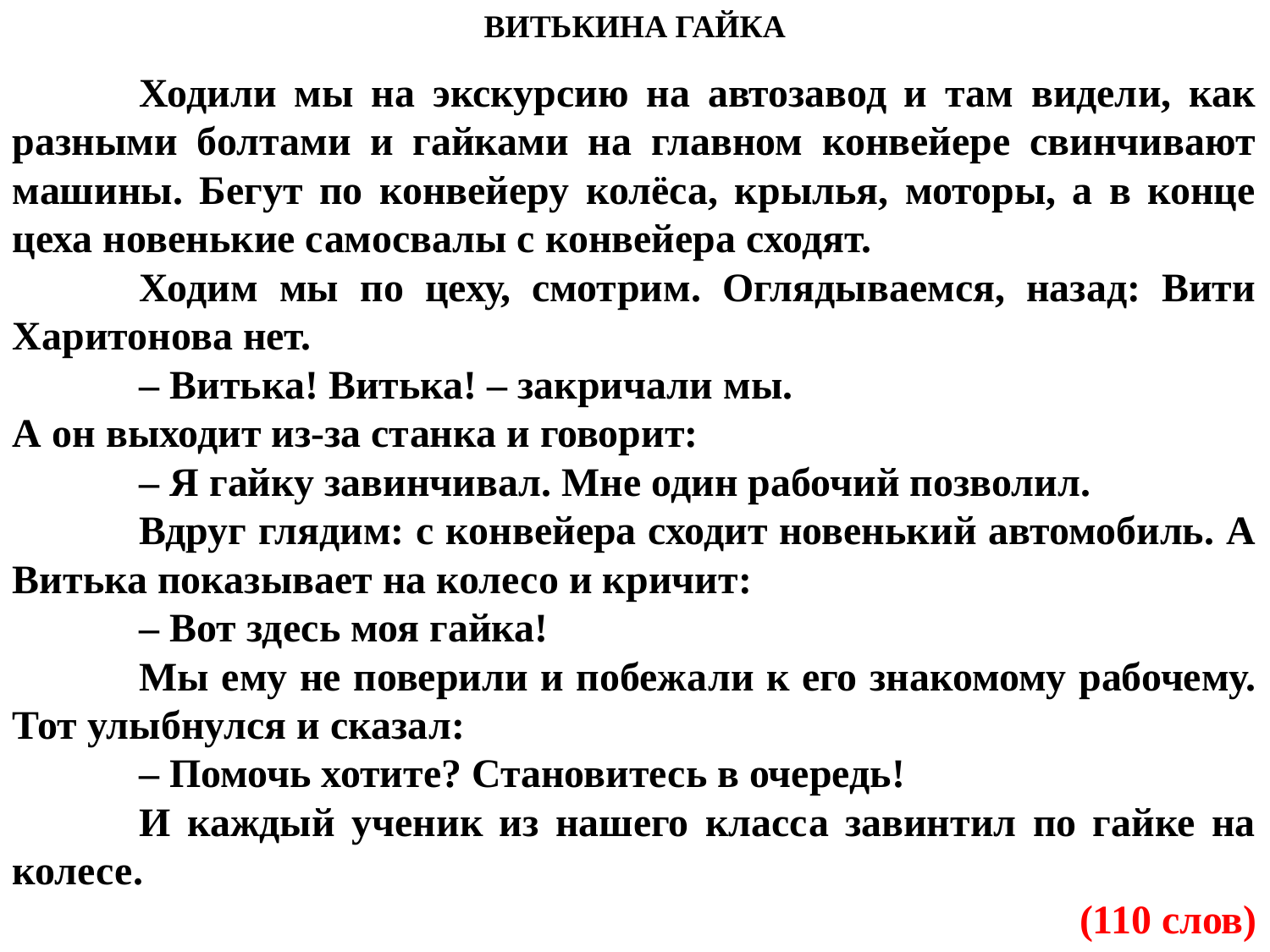

ВИТЬКИНА ГАЙКА

	Ходили мы на экскурсию на автозавод и там видели, как разными болтами и гайками на главном конвейере свинчивают машины. Бегут по конвейеру колёса, крылья, моторы, а в конце цеха новенькие самосвалы с конвейера сходят.
	Ходим мы по цеху, смотрим. Оглядываемся, назад: Вити Харитонова нет.
	– Витька! Витька! – закричали мы.
А он выходит из-за станка и говорит:
	– Я гайку завинчивал. Мне один рабочий позволил.
	Вдруг глядим: с конвейера сходит новенький автомобиль. А Витька показывает на колесо и кричит:
	– Вот здесь моя гайка!
	Мы ему не поверили и побежали к его знакомому рабочему. Тот улыбнулся и сказал:
	– Помочь хотите? Становитесь в очередь!
	И каждый ученик из нашего класса завинтил по гайке на колесе.
(110 слов)